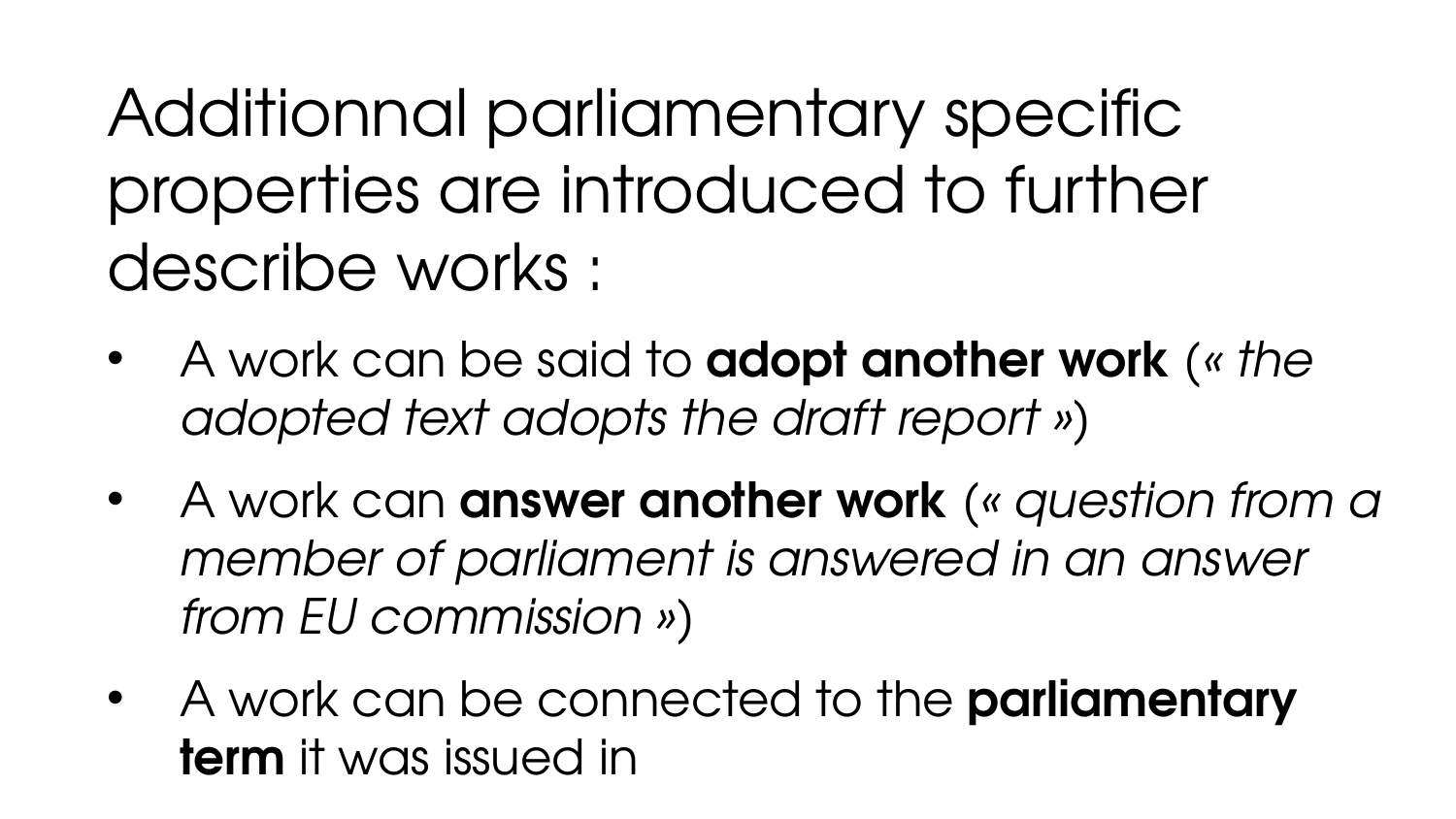

Additionnal parliamentary specific properties are introduced to further describe works :
A work can be said to adopt another work (« the adopted text adopts the draft report »)
A work can answer another work (« question from a member of parliament is answered in an answer from EU commission »)
A work can be connected to the parliamentary term it was issued in